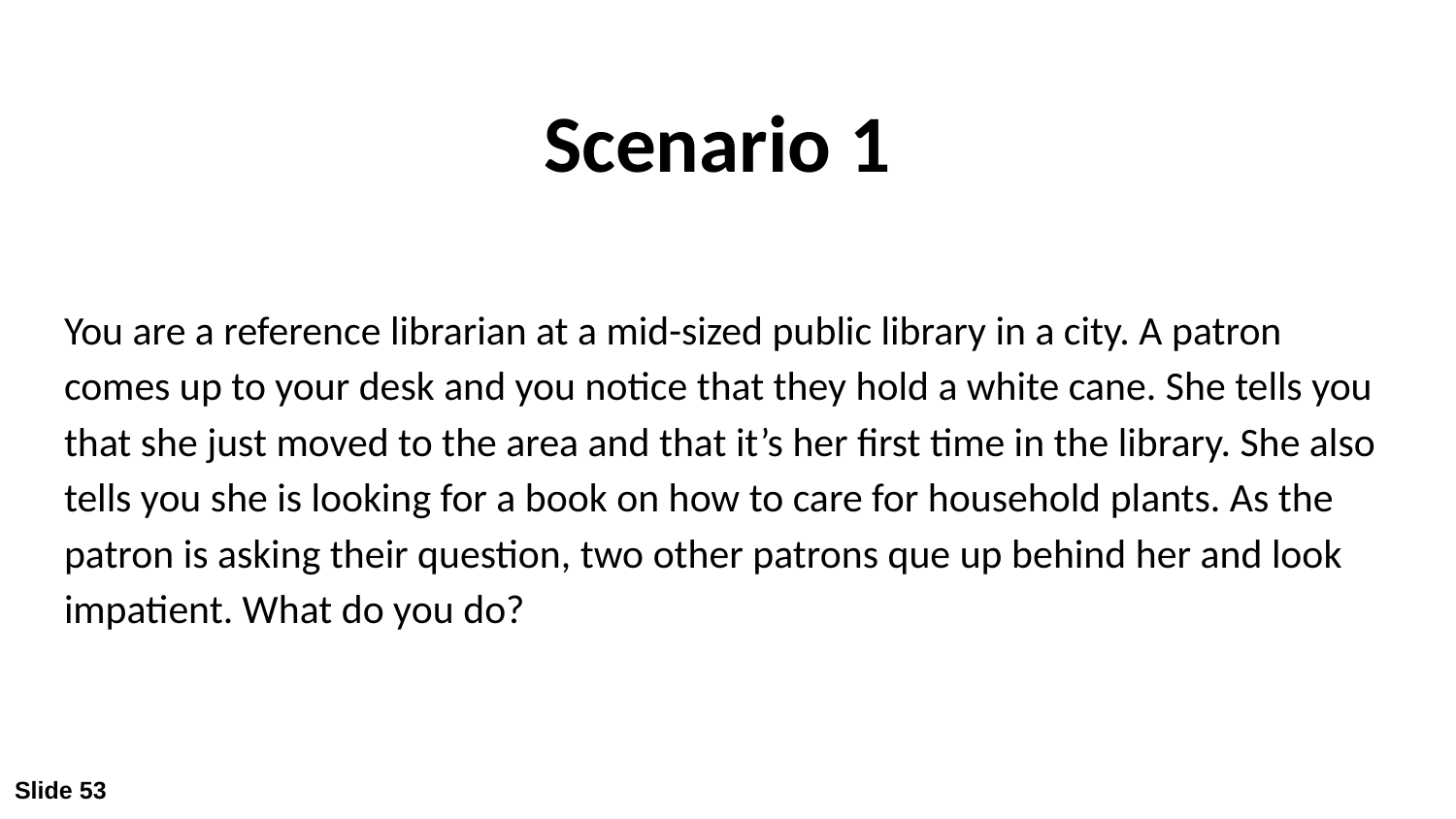

# Scenario 1
You are a reference librarian at a mid-sized public library in a city. A patron comes up to your desk and you notice that they hold a white cane. She tells you that she just moved to the area and that it’s her first time in the library. She also tells you she is looking for a book on how to care for household plants. As the patron is asking their question, two other patrons que up behind her and look impatient. What do you do?
Slide 53